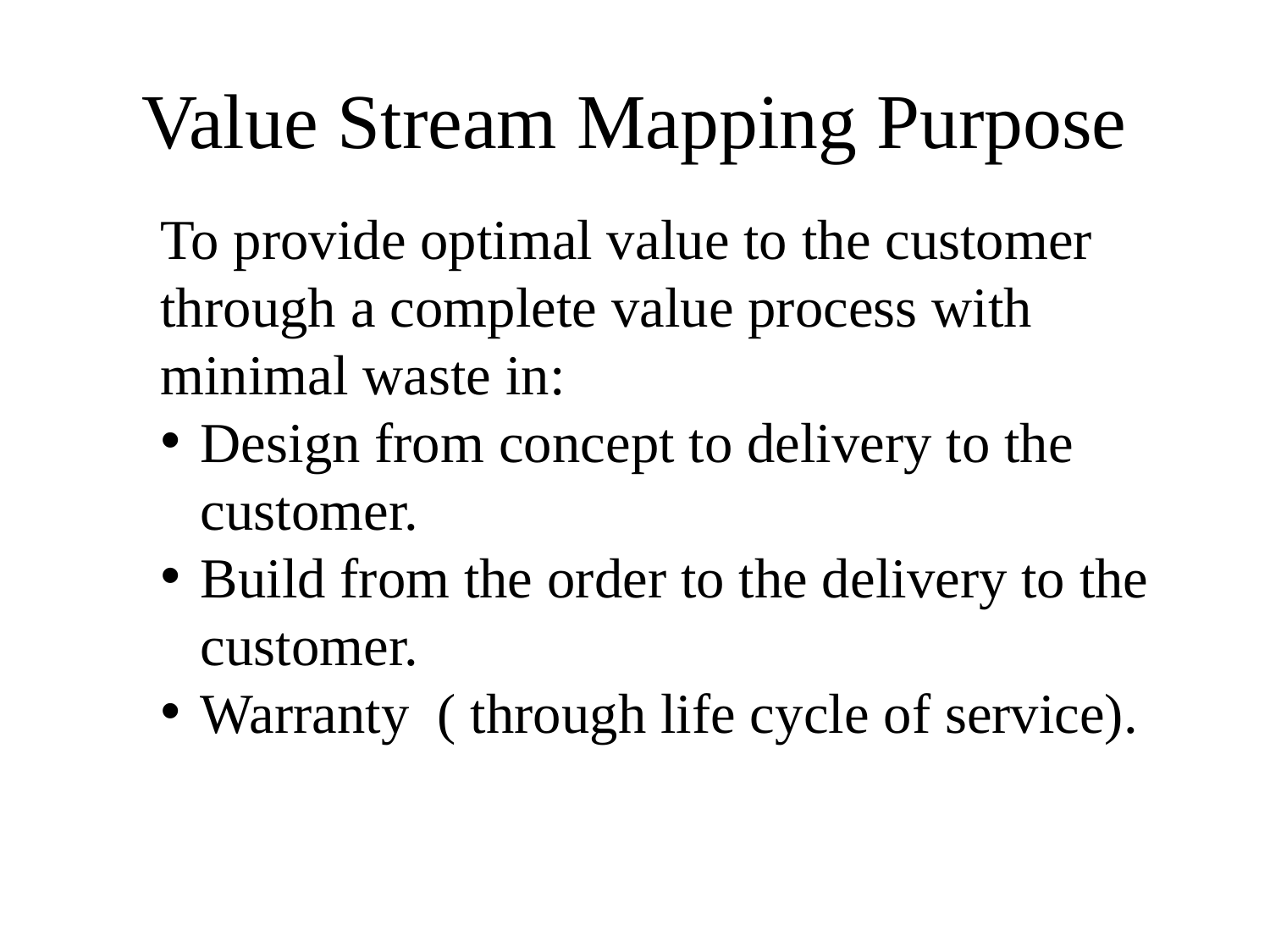

# Value Stream Mapping Purpose
To provide optimal value to the customer through a complete value process with minimal waste in:
Design from concept to delivery to the customer.
Build from the order to the delivery to the customer.
Warranty  ( through life cycle of service).